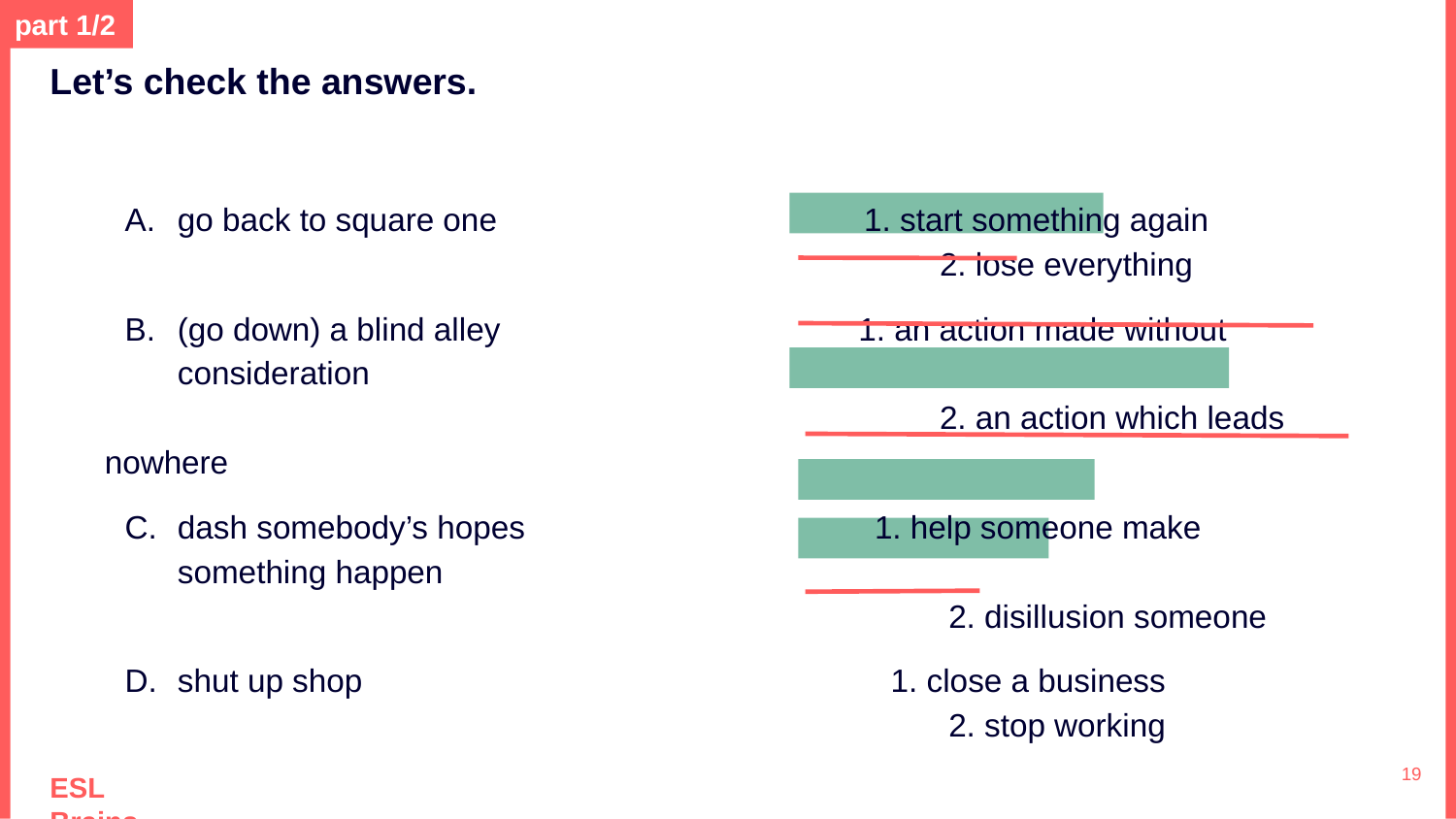

part 1/2
Let’s check the answers.
go back to square one                                         1. start something again
                                                                                             2. lose everything
(go down) a blind alley                                        1. an action made without consideration
                                                                                             2. an action which leads nowhere
dash somebody’s hopes                                       1. help someone make something happen
                                                                                              2. disillusion someone
shut up shop                                                           1. close a business
                                                                                              2. stop working

19